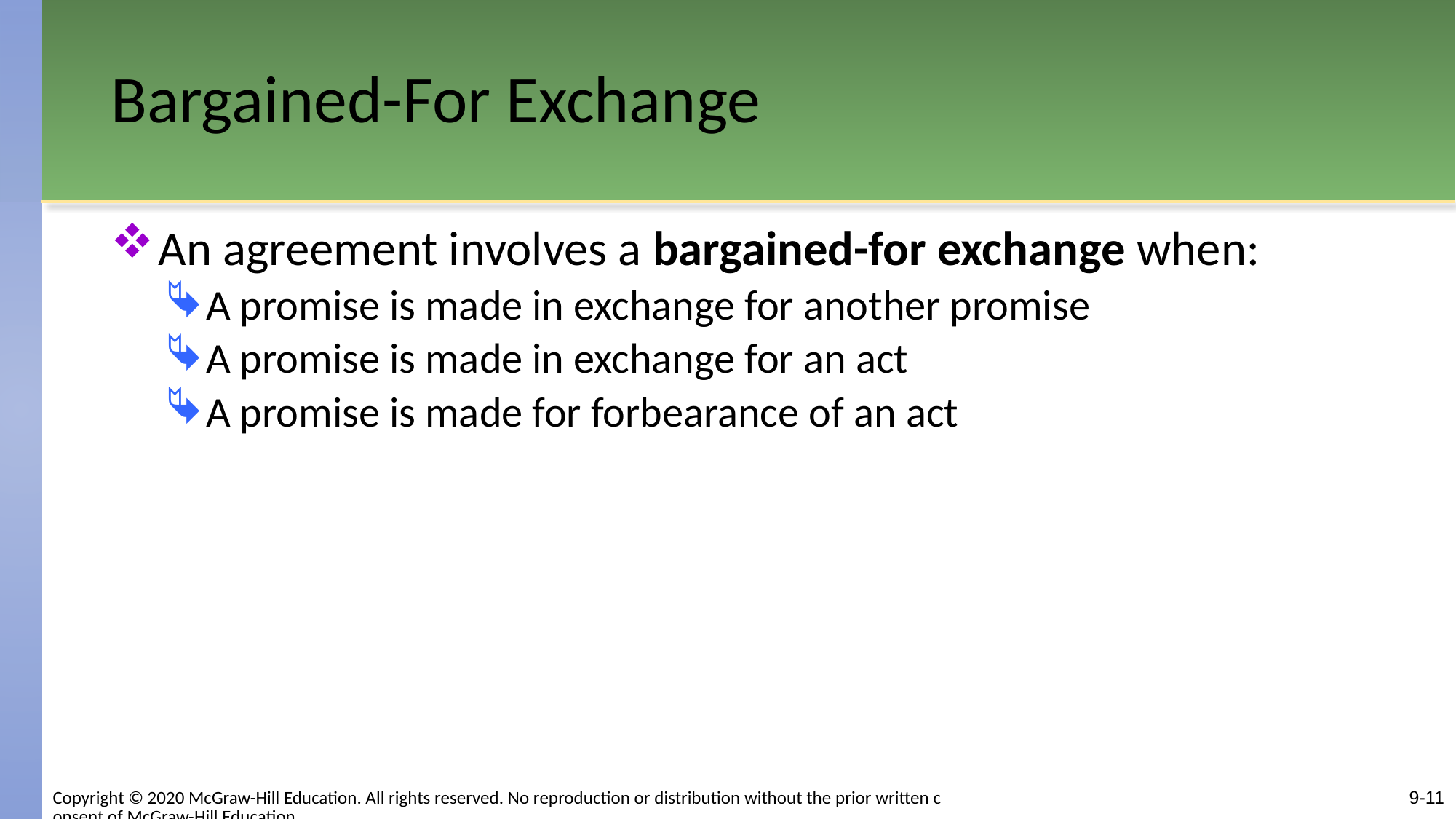

# Bargained-For Exchange
An agreement involves a bargained-for exchange when:
A promise is made in exchange for another promise
A promise is made in exchange for an act
A promise is made for forbearance of an act

9-11
Copyright © 2020 McGraw-Hill Education. All rights reserved. No reproduction or distribution without the prior written consent of McGraw-Hill Education.